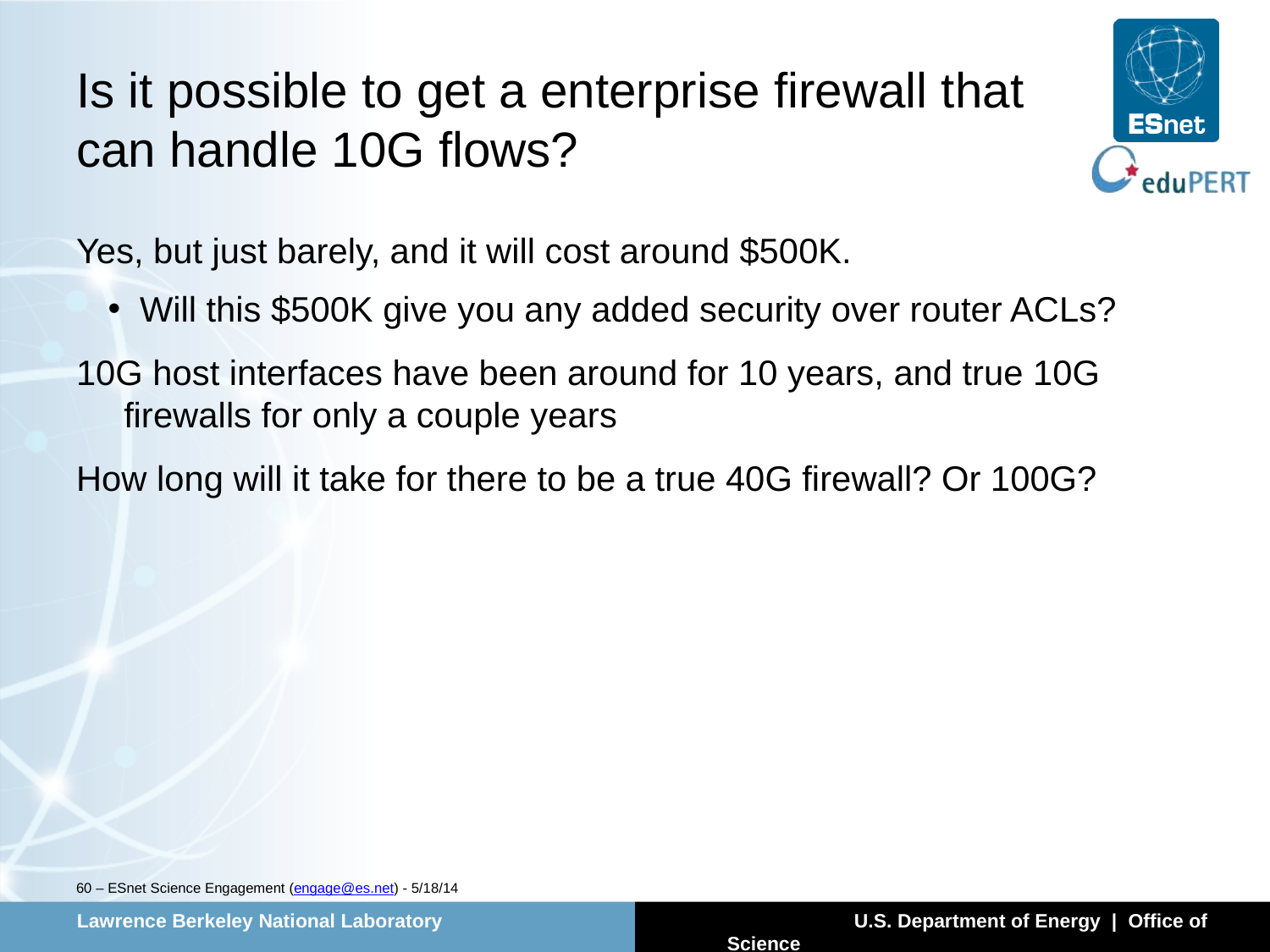

# Is it possible to get a enterprise firewall that can handle 10G flows?
Yes, but just barely, and it will cost around $500K.
Will this $500K give you any added security over router ACLs?
10G host interfaces have been around for 10 years, and true 10G firewalls for only a couple years
How long will it take for there to be a true 40G firewall? Or 100G?

60 – ESnet Science Engagement (engage@es.net) - 5/18/14